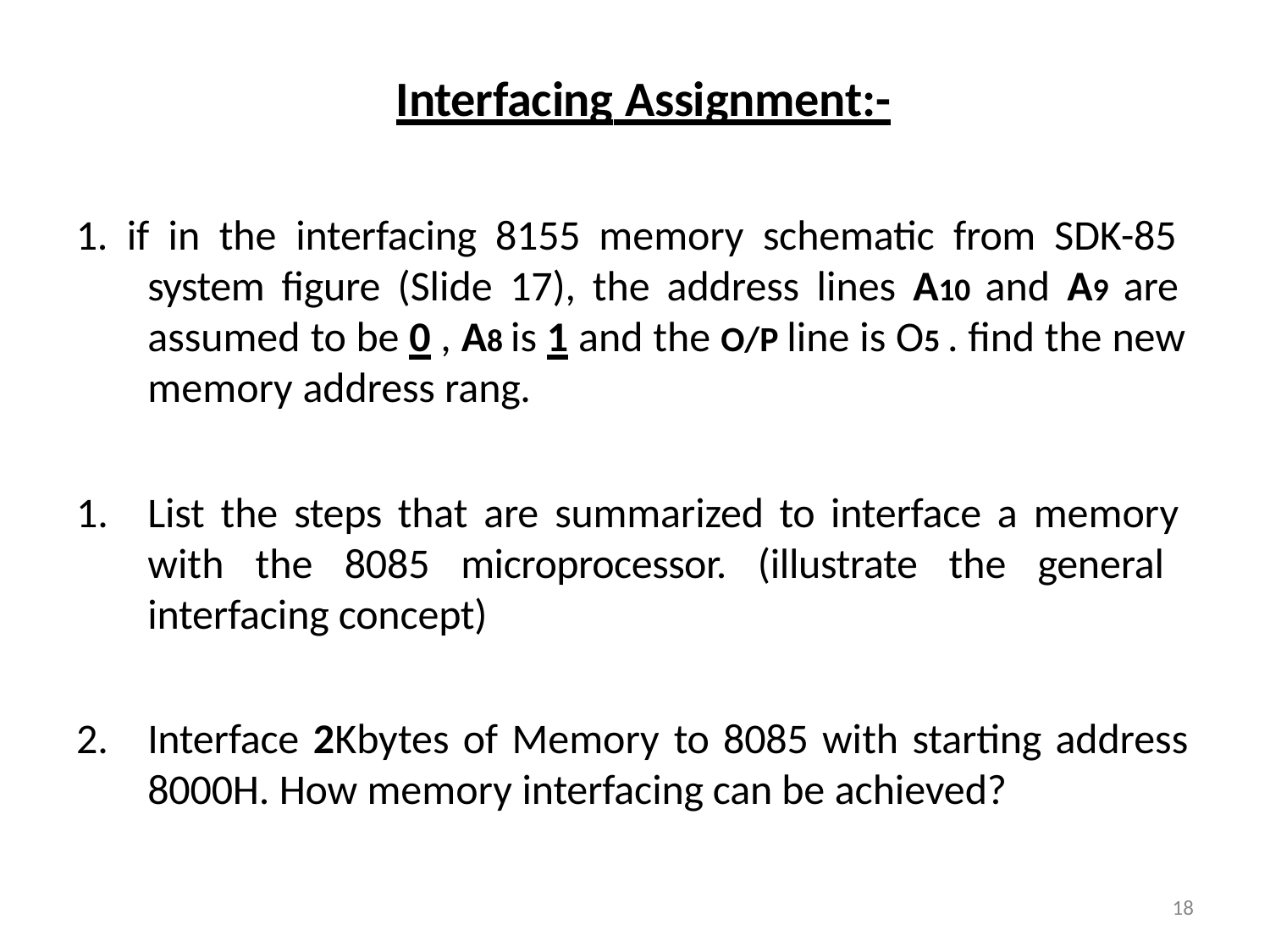

# Interfacing Assignment:-
1. if in the interfacing 8155 memory schematic from SDK-85  system figure (Slide 17), the address lines A10 and A9 are  assumed to be 0 , A8 is 1 and the O/P line is O5 . find the new  memory address rang.

List the steps that are summarized to interface a memory  with the 8085 microprocessor. (illustrate the general  interfacing concept)

Interface 2Kbytes of Memory to 8085 with starting address
8000H. How memory interfacing can be achieved?
18